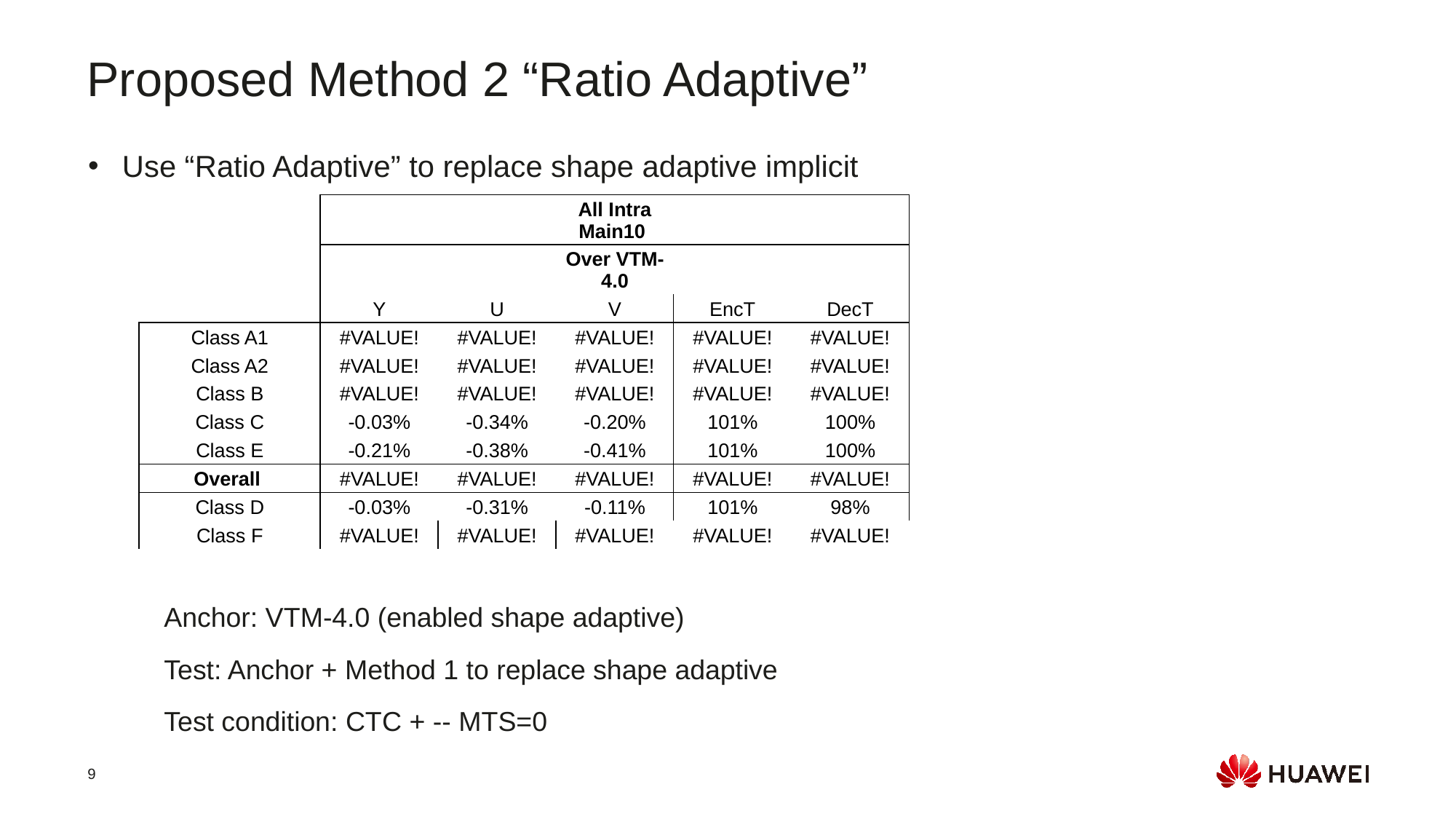

Proposed Method 2 “Ratio Adaptive”
Use “Ratio Adaptive” to replace shape adaptive implicit

|  |  |  | All Intra Main10 |  |  |
| --- | --- | --- | --- | --- | --- |
|  |  |  | Over VTM-4.0 |  |  |
|  | Y | U | V | EncT | DecT |
| Class A1 | #VALUE! | #VALUE! | #VALUE! | #VALUE! | #VALUE! |
| Class A2 | #VALUE! | #VALUE! | #VALUE! | #VALUE! | #VALUE! |
| Class B | #VALUE! | #VALUE! | #VALUE! | #VALUE! | #VALUE! |
| Class C | -0.03% | -0.34% | -0.20% | 101% | 100% |
| Class E | -0.21% | -0.38% | -0.41% | 101% | 100% |
| Overall | #VALUE! | #VALUE! | #VALUE! | #VALUE! | #VALUE! |
| Class D | -0.03% | -0.31% | -0.11% | 101% | 98% |
| Class F | #VALUE! | #VALUE! | #VALUE! | #VALUE! | #VALUE! |
Anchor: VTM-4.0 (enabled shape adaptive)
Test: Anchor + Method 1 to replace shape adaptive
Test condition: CTC + -- MTS=0